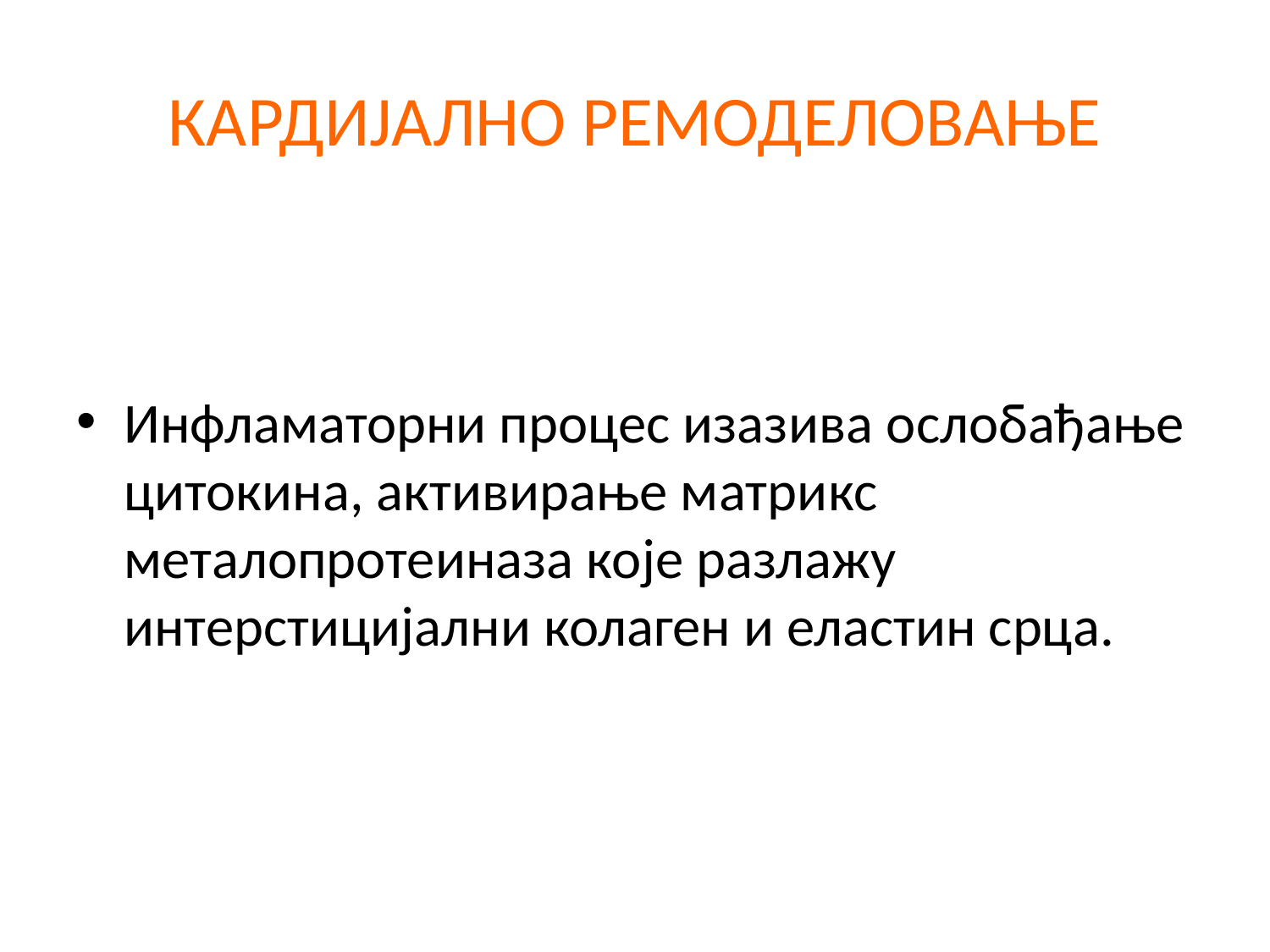

# КАРДИЈАЛНО РЕМОДЕЛОВАЊЕ

Инфламаторни процес изазива ослобађање цитокина, активирање матрикс металопротеиназа које разлажу интерстицијални колаген и еластин срца.